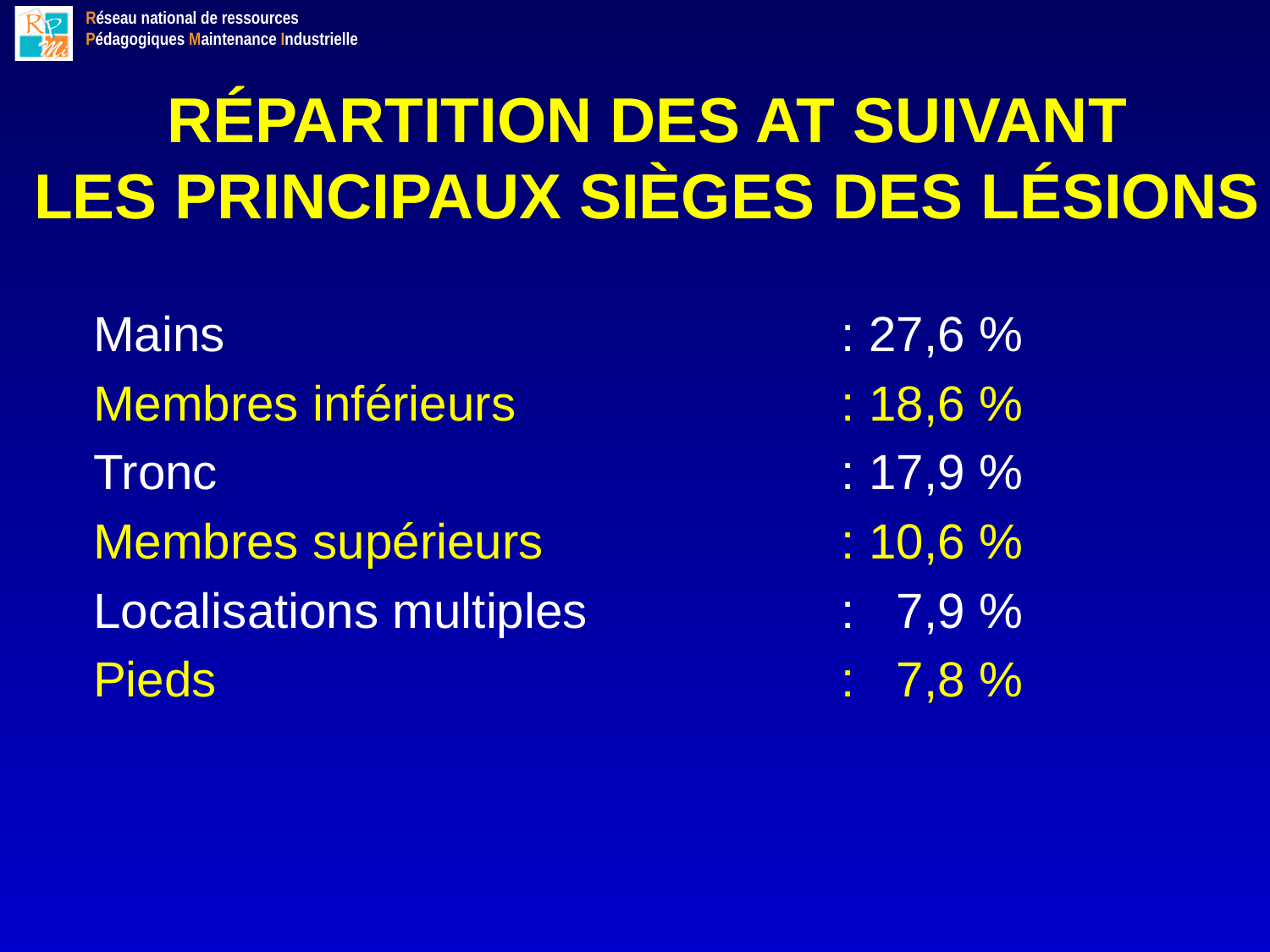

RÉPARTITION DES AT SUIVANT
LES PRINCIPAUX SIÈGES DES LÉSIONS
 Mains 					: 27,6 %
 Membres inférieurs 			: 18,6 %
 Tronc 					: 17,9 %
 Membres supérieurs			: 10,6 %
 Localisations multiples   		:   7,9 %
 Pieds					:   7,8 %